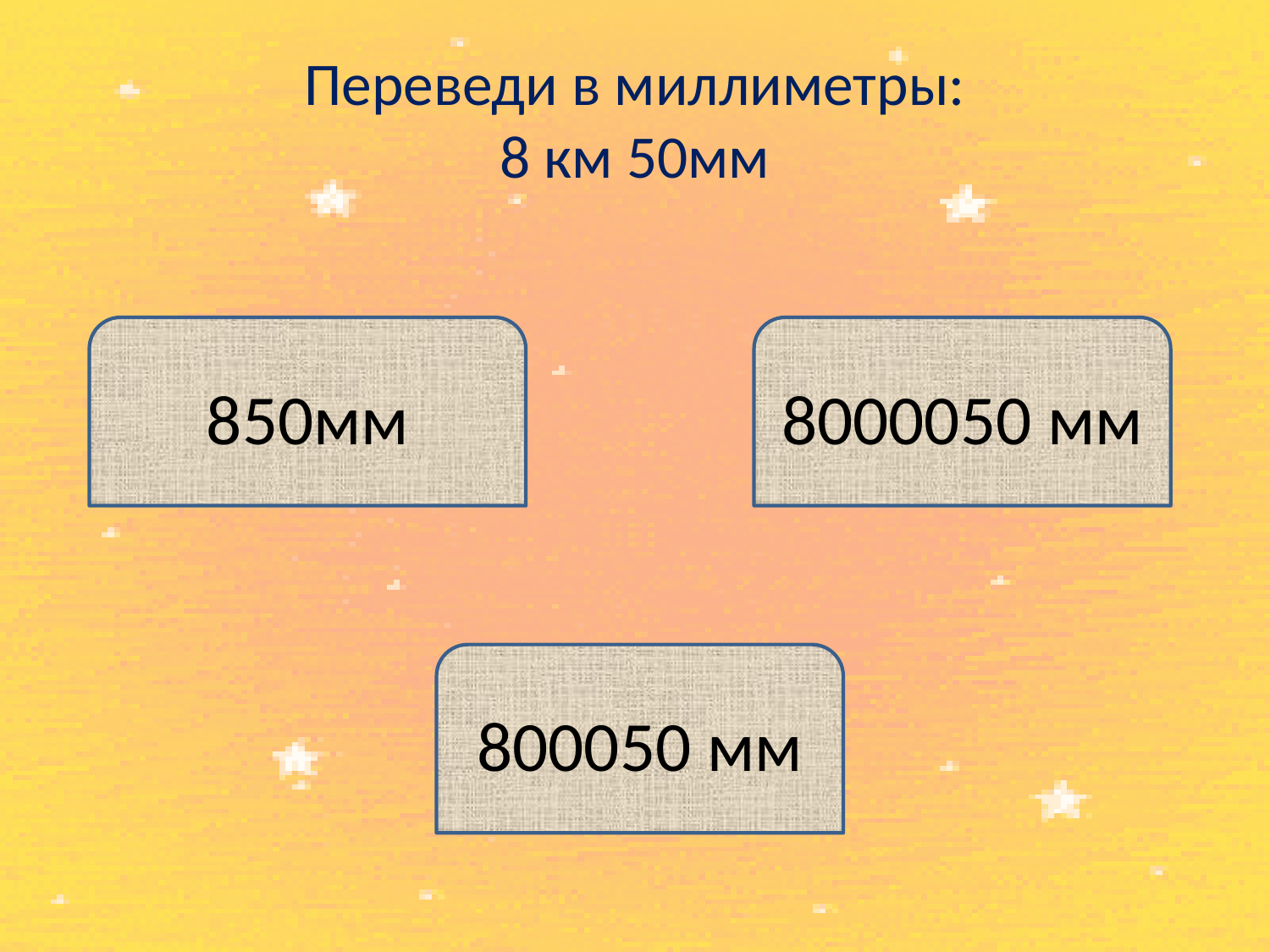

# Переведи в миллиметры: 8 км 50мм
850мм
8000050 мм
800050 мм